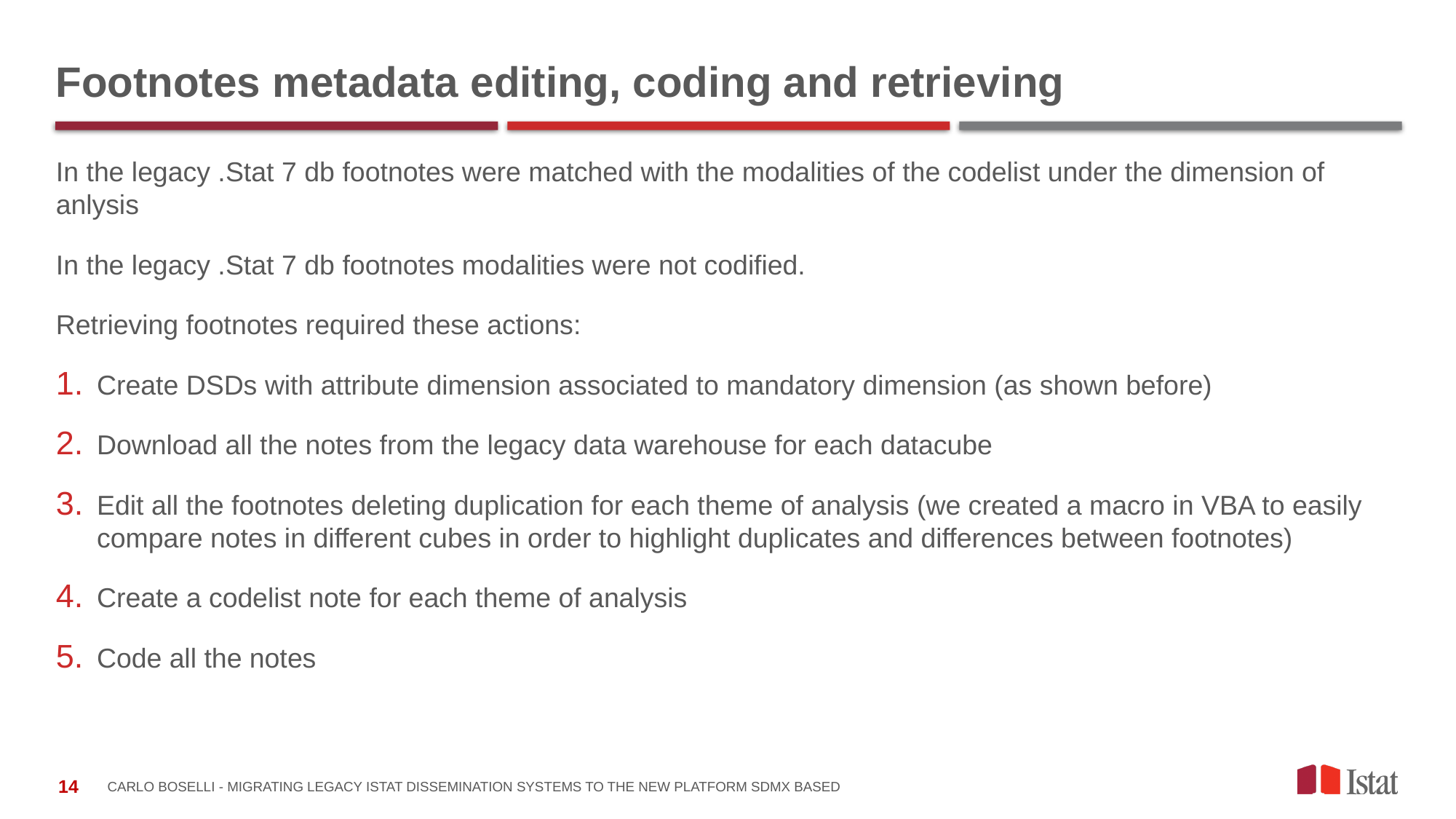

# Footnotes metadata editing, coding and retrieving
In the legacy .Stat 7 db footnotes were matched with the modalities of the codelist under the dimension of anlysis
In the legacy .Stat 7 db footnotes modalities were not codified.
Retrieving footnotes required these actions:
Create DSDs with attribute dimension associated to mandatory dimension (as shown before)
Download all the notes from the legacy data warehouse for each datacube
Edit all the footnotes deleting duplication for each theme of analysis (we created a macro in VBA to easily compare notes in different cubes in order to highlight duplicates and differences between footnotes)
Create a codelist note for each theme of analysis
Code all the notes

CARLO BOSELLI - Migrating legacy Istat dissemination systems to the new platform SDMX based
14